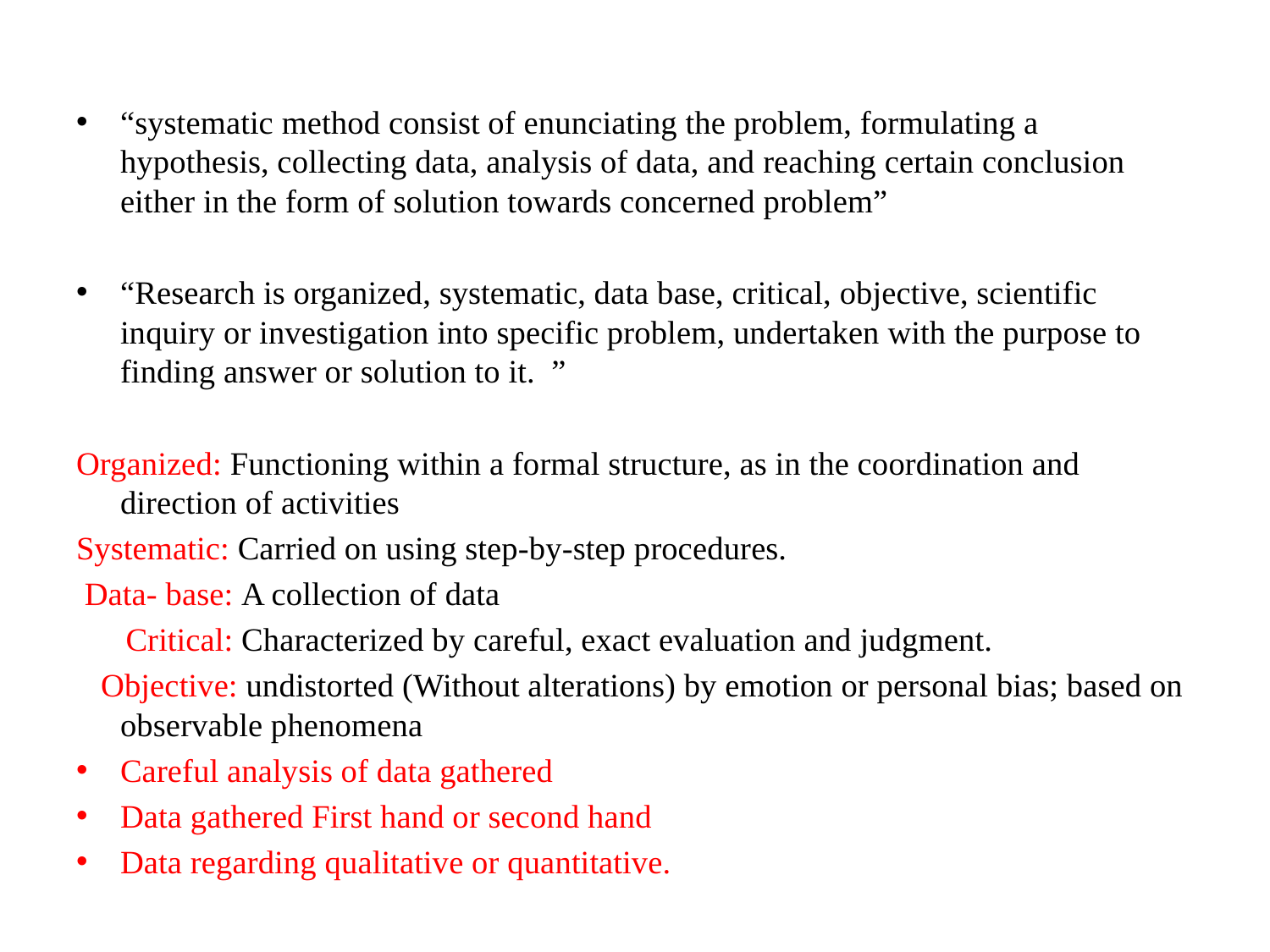

“systematic method consist of enunciating the problem, formulating a hypothesis, collecting data, analysis of data, and reaching certain conclusion either in the form of solution towards concerned problem”

“Research is organized, systematic, data base, critical, objective, scientific inquiry or investigation into specific problem, undertaken with the purpose to finding answer or solution to it.  ”

Organized: Functioning within a formal structure, as in the coordination and direction of activities
Systematic: Carried on using step-by-step procedures.
 Data- base: A collection of data
      Critical: Characterized by careful, exact evaluation and judgment.
   Objective: undistorted (Without alterations) by emotion or personal bias; based on observable phenomena
Careful analysis of data gathered
Data gathered First hand or second hand
Data regarding qualitative or quantitative.